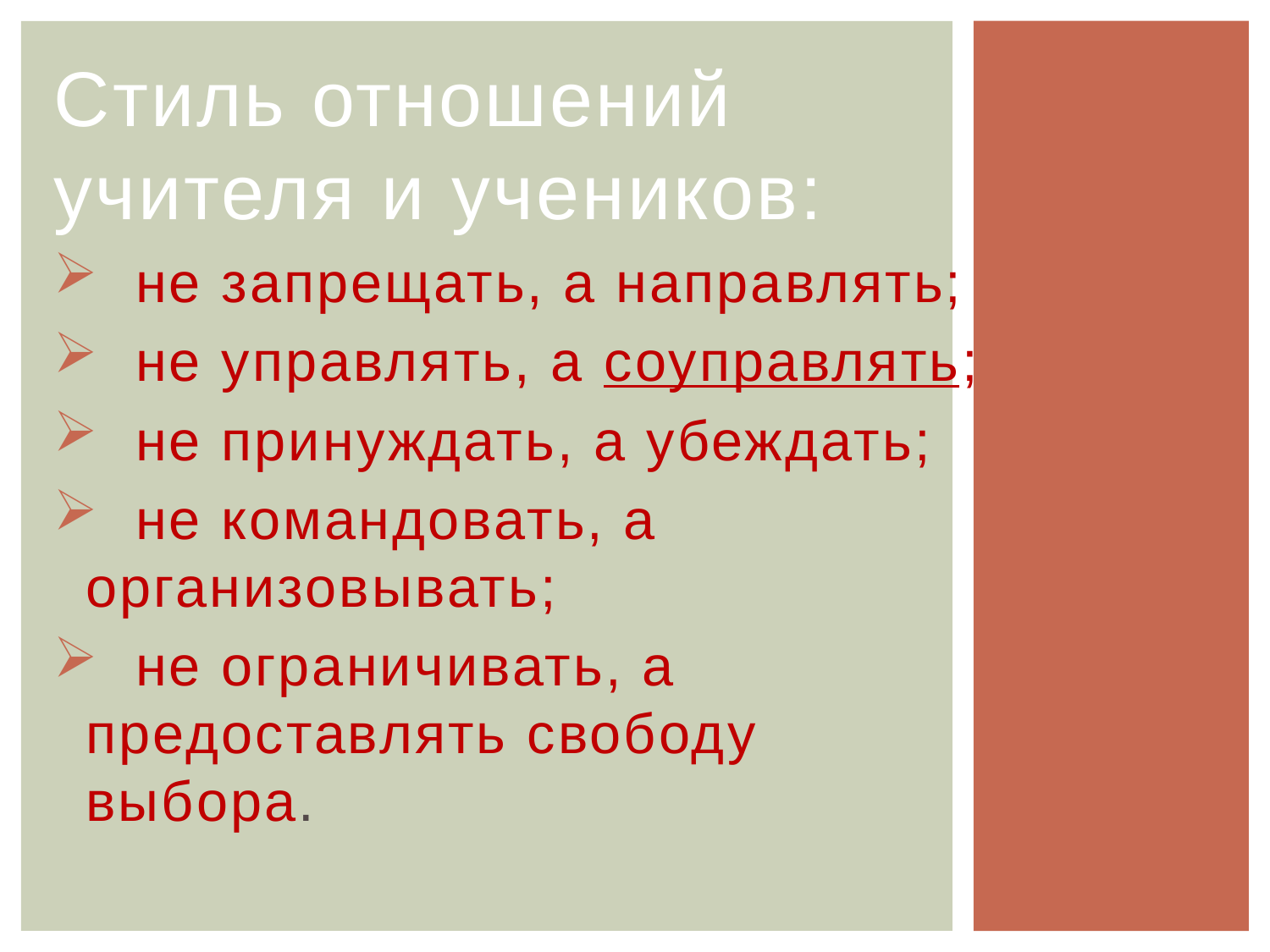

Стиль отношений учителя и учеников:
  не запрещать, а направлять;
  не управлять, а соуправлять;
  не принуждать, а убеждать;
  не командовать, а   организовывать;
  не ограничивать, а  предоставлять свободу выбора.

#